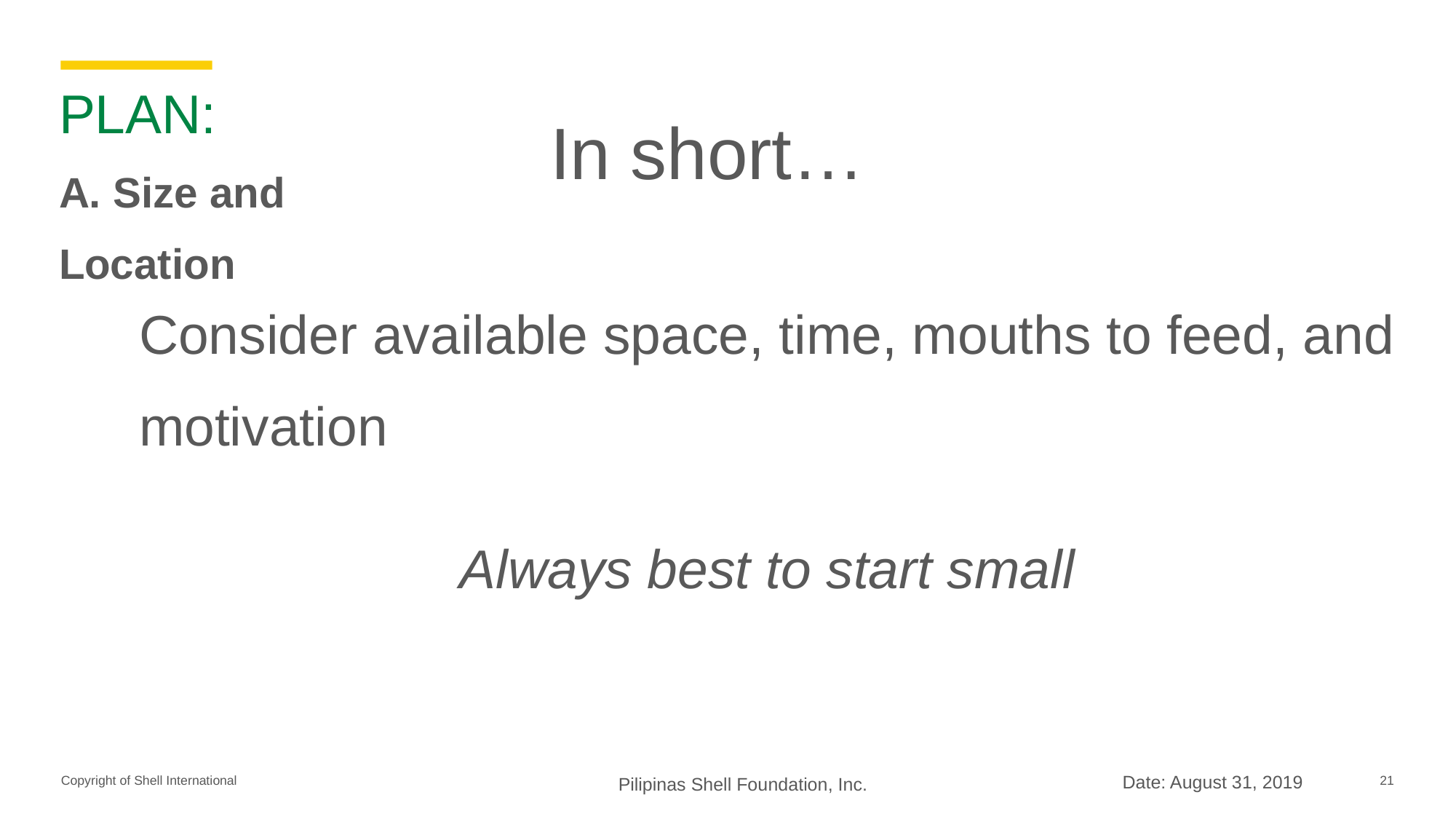

PLAN:
A. Size and Location

# In short…
Consider available space, time, mouths to feed, and motivation

Always best to start small

Date: August 31, 2019
Pilipinas Shell Foundation, Inc.
21